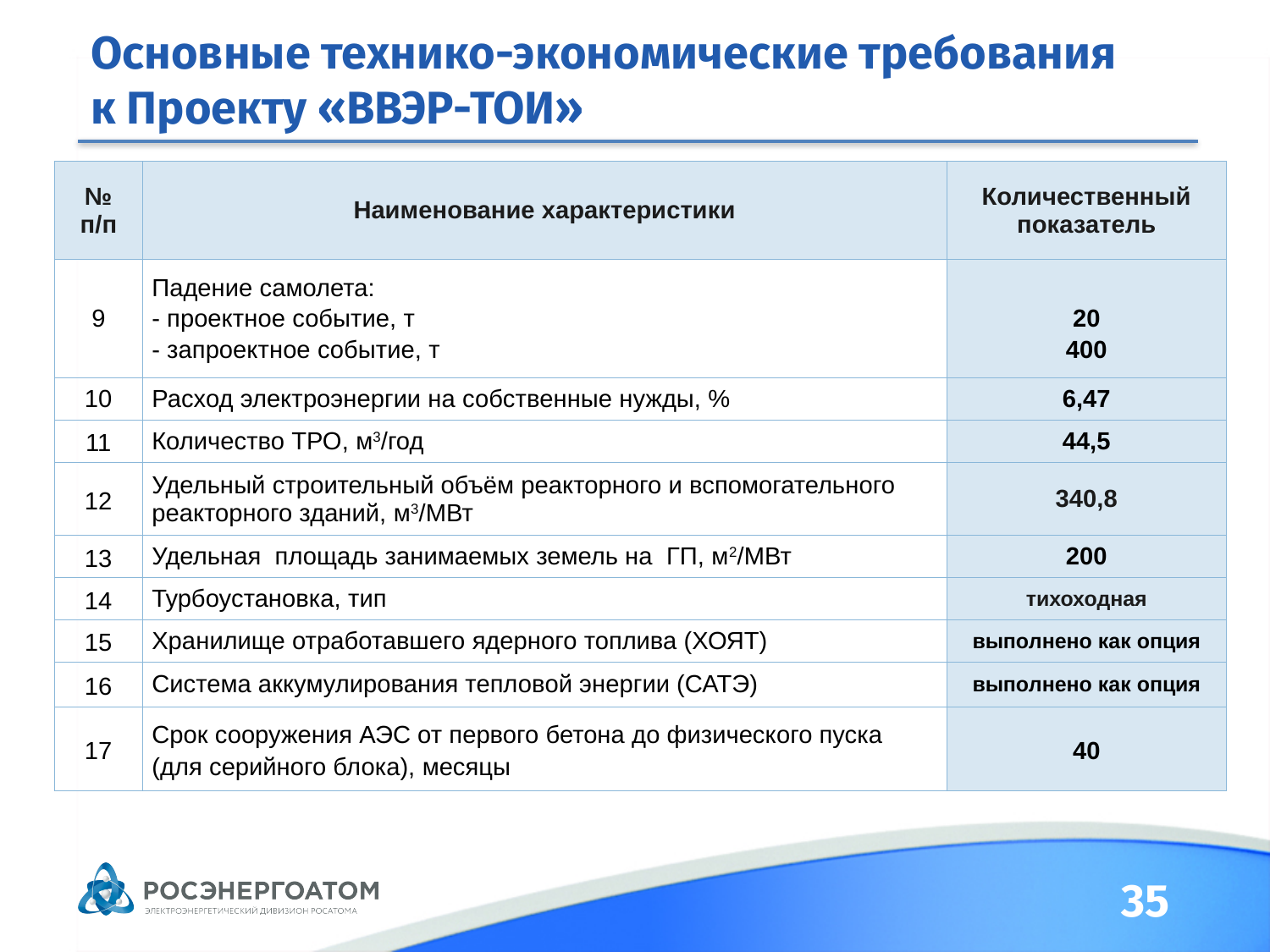

# Основные технико-экономические требования к Проекту «ВВЭР-ТОИ»
| № п/п | Наименование характеристики | Количественный показатель |
| --- | --- | --- |
| 9 | Падение самолета: - проектное событие, т - запроектное событие, т | 20 400 |
| 10 | Расход электроэнергии на собственные нужды, % | 6,47 |
| 11 | Количество ТРО, м3/год | 44,5 |
| 12 | Удельный строительный объём реакторного и вспомогательного реакторного зданий, м3/МВт | 340,8 |
| 13 | Удельная площадь занимаемых земель на ГП, м2/МВт | 200 |
| 14 | Турбоустановка, тип | тихоходная |
| 15 | Хранилище отработавшего ядерного топлива (ХОЯТ) | выполнено как опция |
| 16 | Система аккумулирования тепловой энергии (САТЭ) | выполнено как опция |
| 17 | Срок сооружения АЭС от первого бетона до физического пуска (для серийного блока), месяцы | 40 |